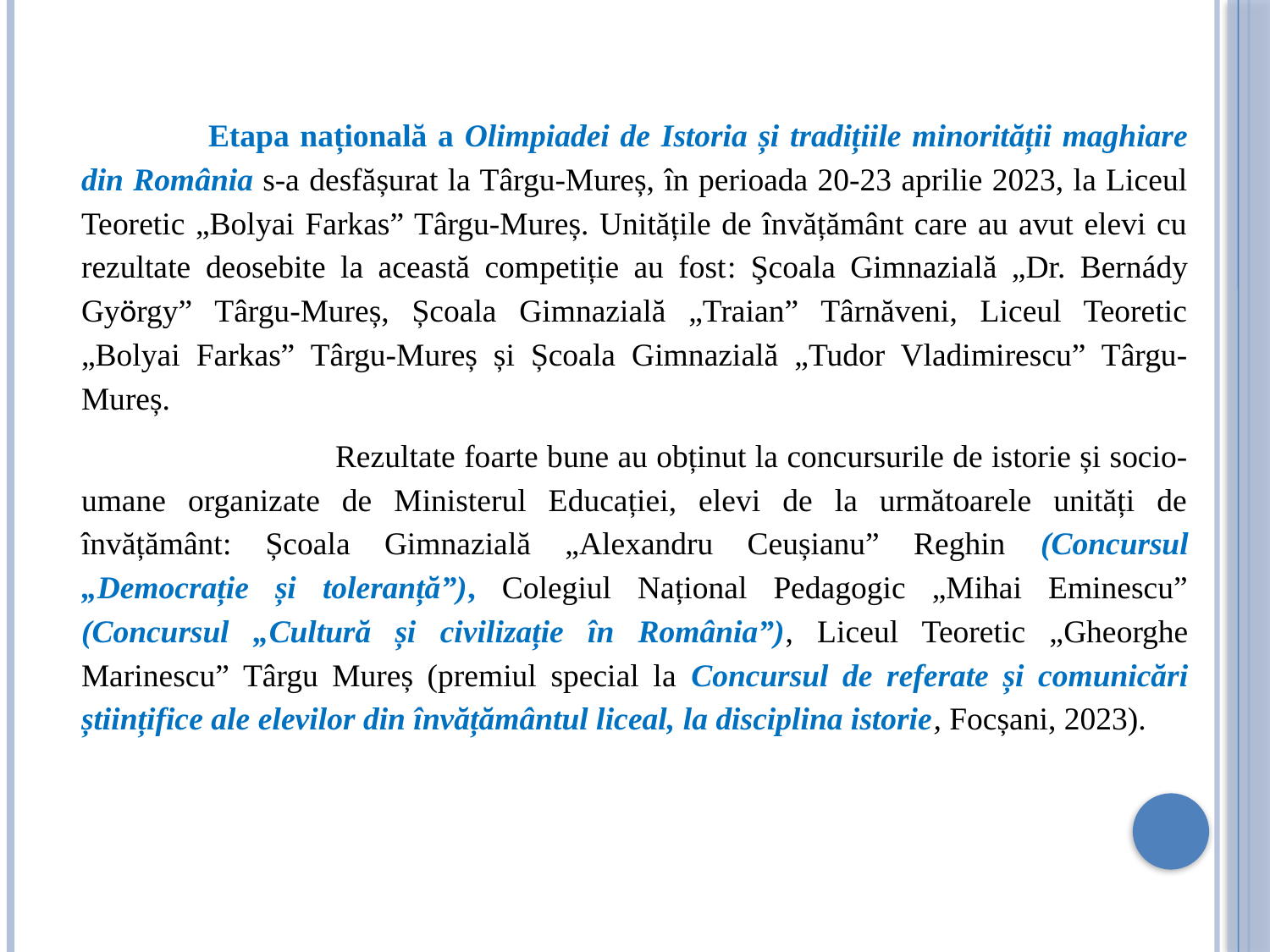

Etapa națională a Olimpiadei de Istoria și tradițiile minorității maghiare din România s-a desfășurat la Târgu-Mureș, în perioada 20-23 aprilie 2023, la Liceul Teoretic „Bolyai Farkas” Târgu-Mureș. Unitățile de învățământ care au avut elevi cu rezultate deosebite la această competiție au fost: Şcoala Gimnazială „Dr. Bernády György” Târgu-Mureș, Școala Gimnazială „Traian” Târnăveni, Liceul Teoretic „Bolyai Farkas” Târgu-Mureș și Școala Gimnazială „Tudor Vladimirescu” Târgu-Mureș.
		Rezultate foarte bune au obținut la concursurile de istorie și socio-umane organizate de Ministerul Educației, elevi de la următoarele unități de învățământ: Școala Gimnazială „Alexandru Ceușianu” Reghin (Concursul „Democrație și toleranță”), Colegiul Național Pedagogic „Mihai Eminescu” (Concursul „Cultură și civilizație în România”), Liceul Teoretic „Gheorghe Marinescu” Târgu Mureș (premiul special la Concursul de referate și comunicări științifice ale elevilor din învățământul liceal, la disciplina istorie, Focșani, 2023).